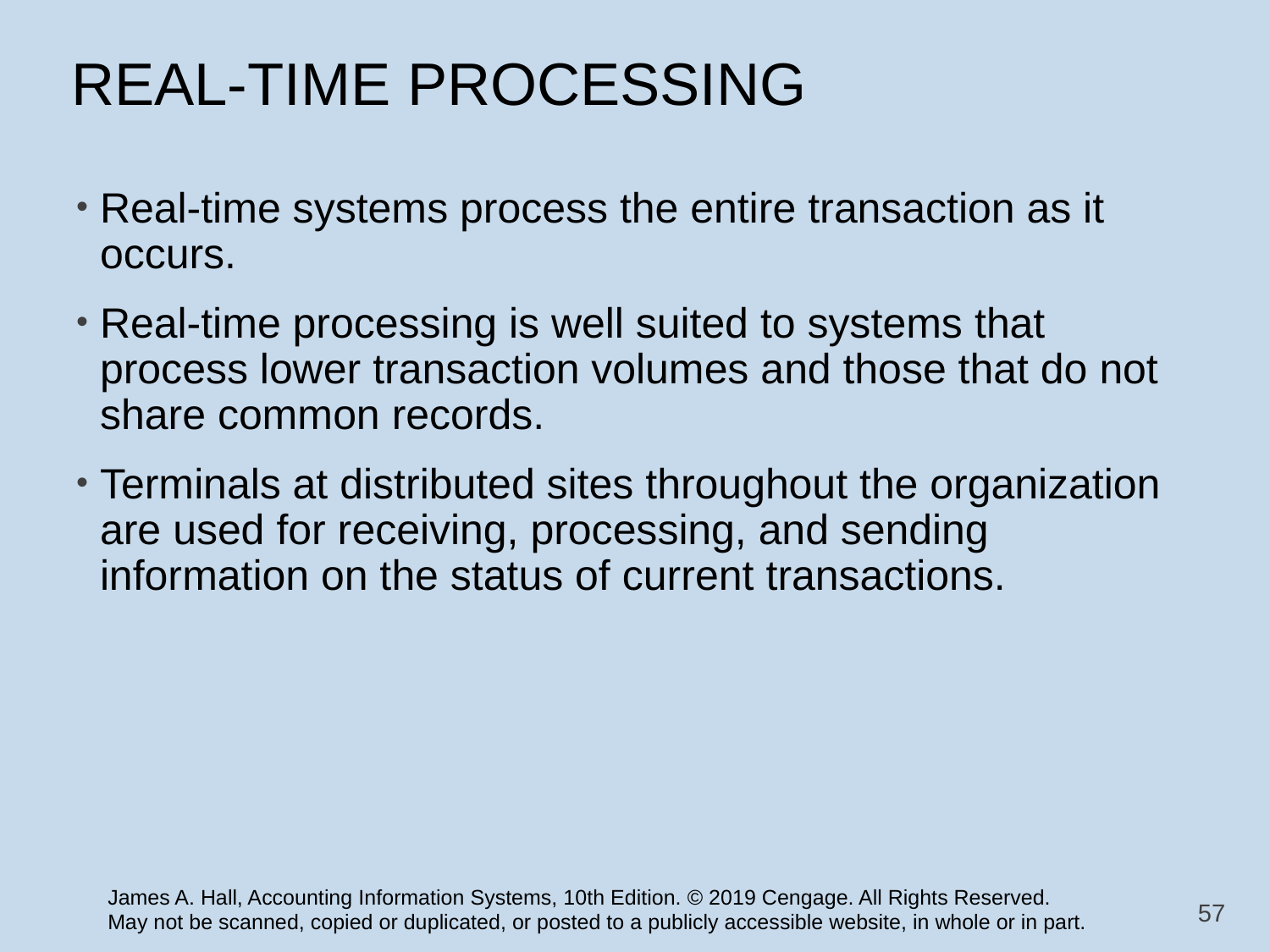

# REAL-TIME PROCESSING
Real-time systems process the entire transaction as it occurs.
Real-time processing is well suited to systems that process lower transaction volumes and those that do not share common records.
Terminals at distributed sites throughout the organization are used for receiving, processing, and sending information on the status of current transactions.
57